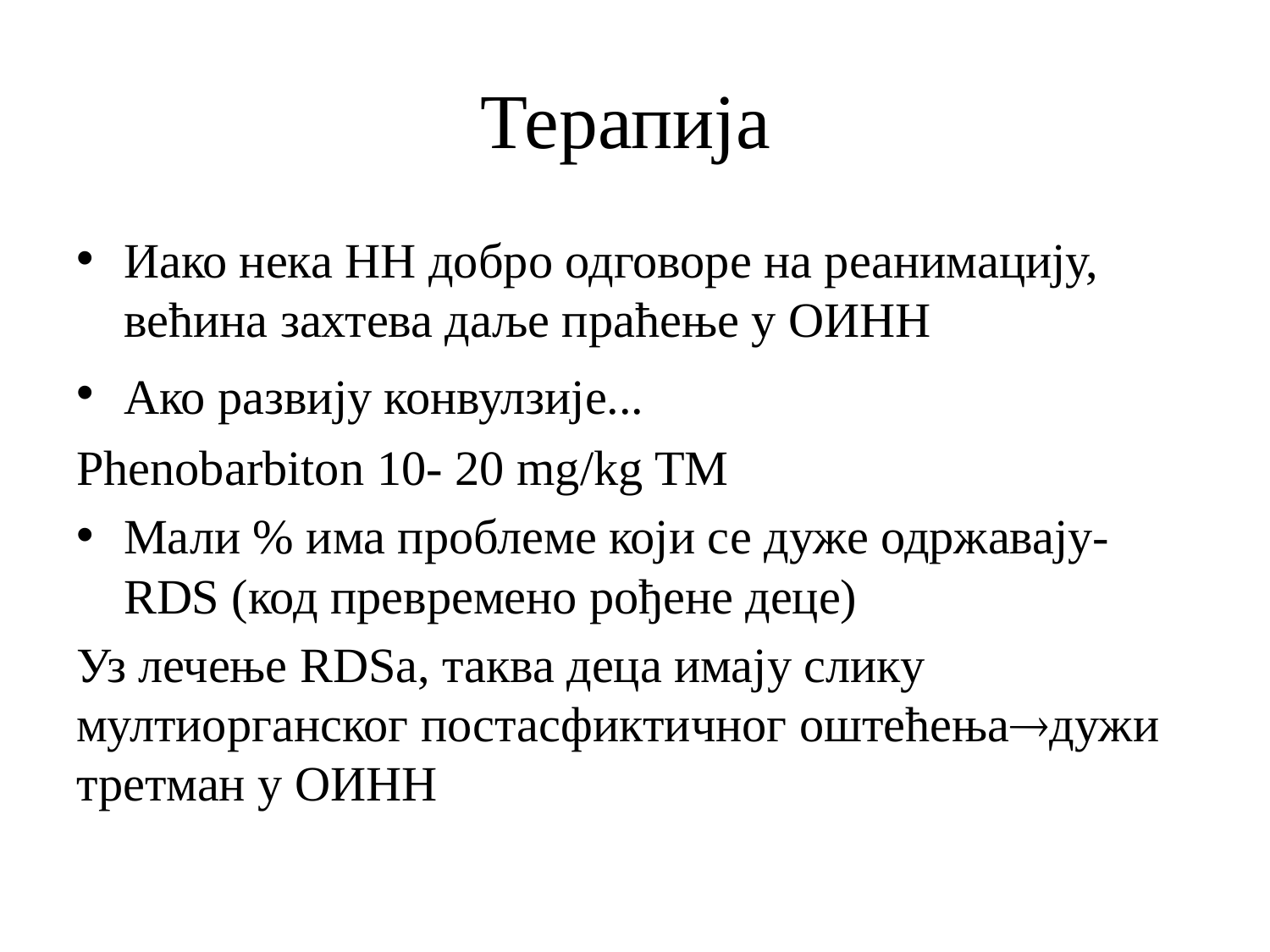

# Терапија
Иако нека НН добро одговоре на реанимацију, већина захтева даље праћење у ОИНН
Ако развију конвулзије...
Phenobarbiton 10- 20 mg/kg TM
Мали % има проблеме који се дуже одржавају- RDS (код превремено рођене деце)
Уз лечење RDSа, таква деца имају слику мултиорганског постасфиктичног оштећења→дужи третман у ОИНН